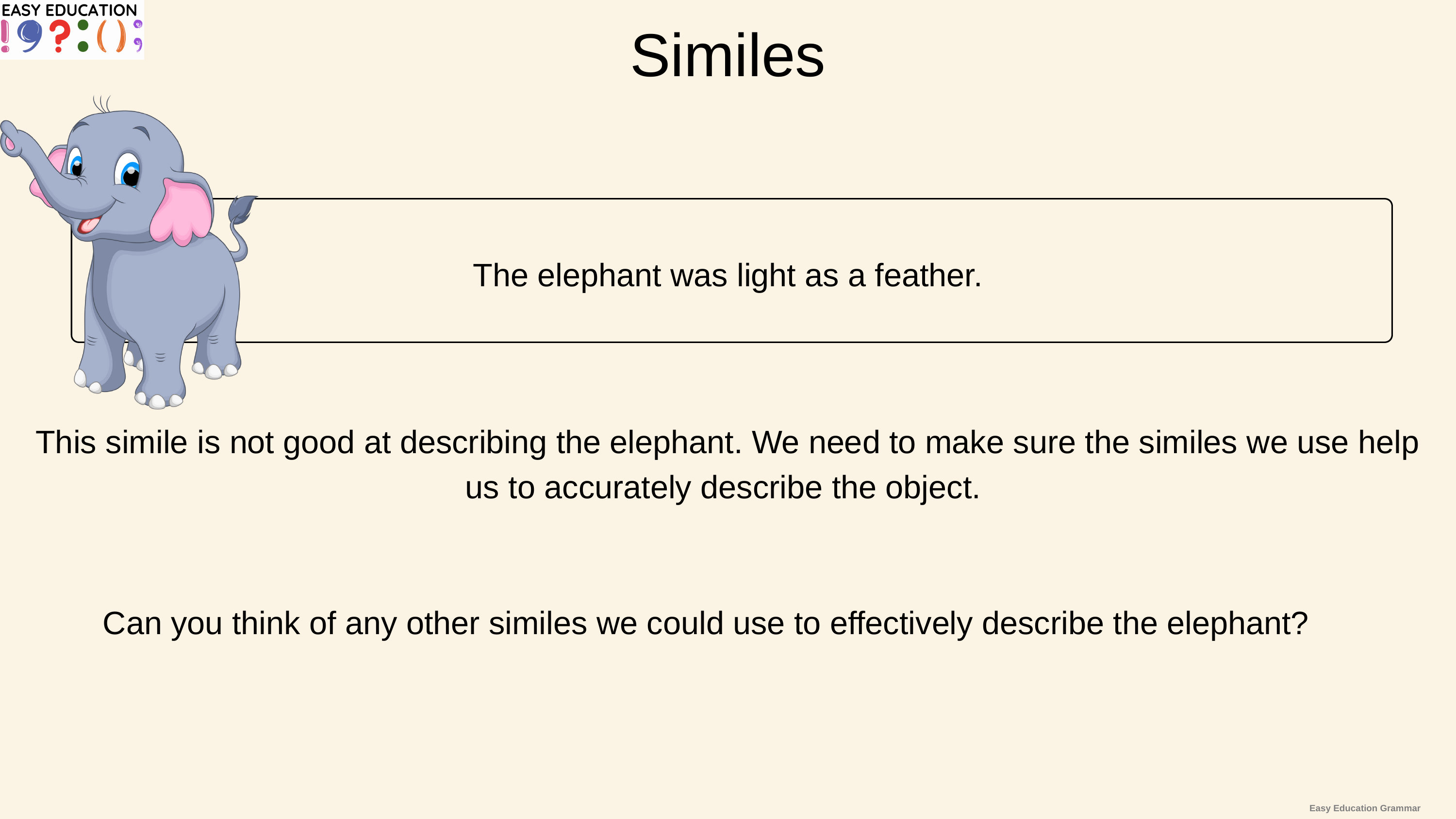

Similes

The elephant was light as a feather.
This simile is not good at describing the elephant. We need to make sure the similes we use help us to accurately describe the object.
Can you think of any other similes we could use to effectively describe the elephant?